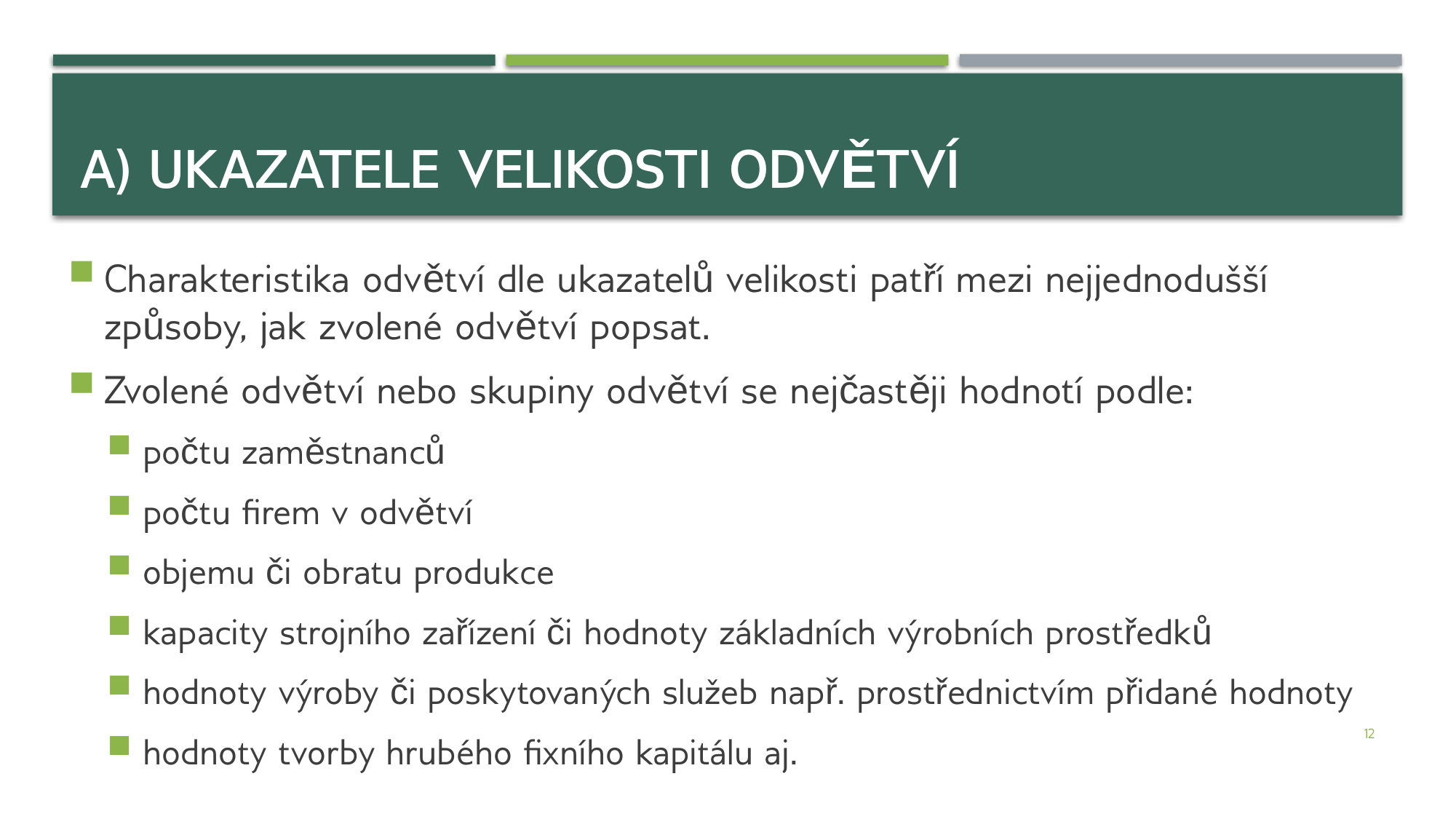

# a) ukazatele velikosti odvětví
Charakteristika odvětví dle ukazatelů velikosti patří mezi nejjednodušší způsoby, jak zvolené odvětví popsat.
Zvolené odvětví nebo skupiny odvětví se nejčastěji hodnotí podle:
počtu zaměstnanců
počtu firem v odvětví
objemu či obratu produkce
kapacity strojního zařízení či hodnoty základních výrobních prostředků
hodnoty výroby či poskytovaných služeb např. prostřednictvím přidané hodnoty
hodnoty tvorby hrubého fixního kapitálu aj.
12